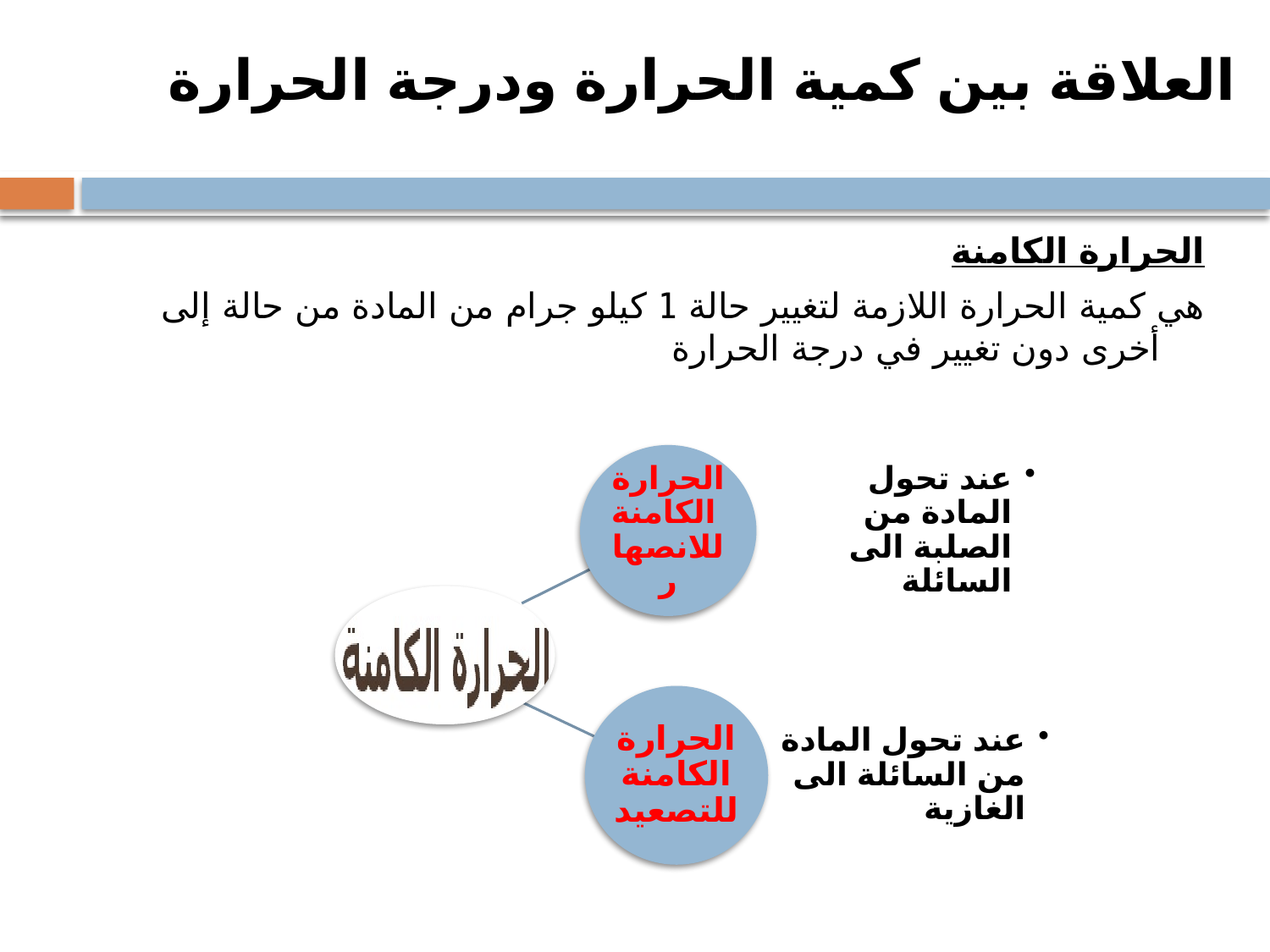

# العلاقة بين كمية الحرارة ودرجة الحرارة
الحرارة الكامنة
هي كمية الحرارة اللازمة لتغيير حالة 1 كيلو جرام من المادة من حالة إلى أخرى دون تغيير في درجة الحرارة
الحرارة  الكامنة للانصهار
عند تحول المادة من الصلبة الى السائلة
الحرارة الكامنة للتصعيد
عند تحول المادة من السائلة الى الغازية